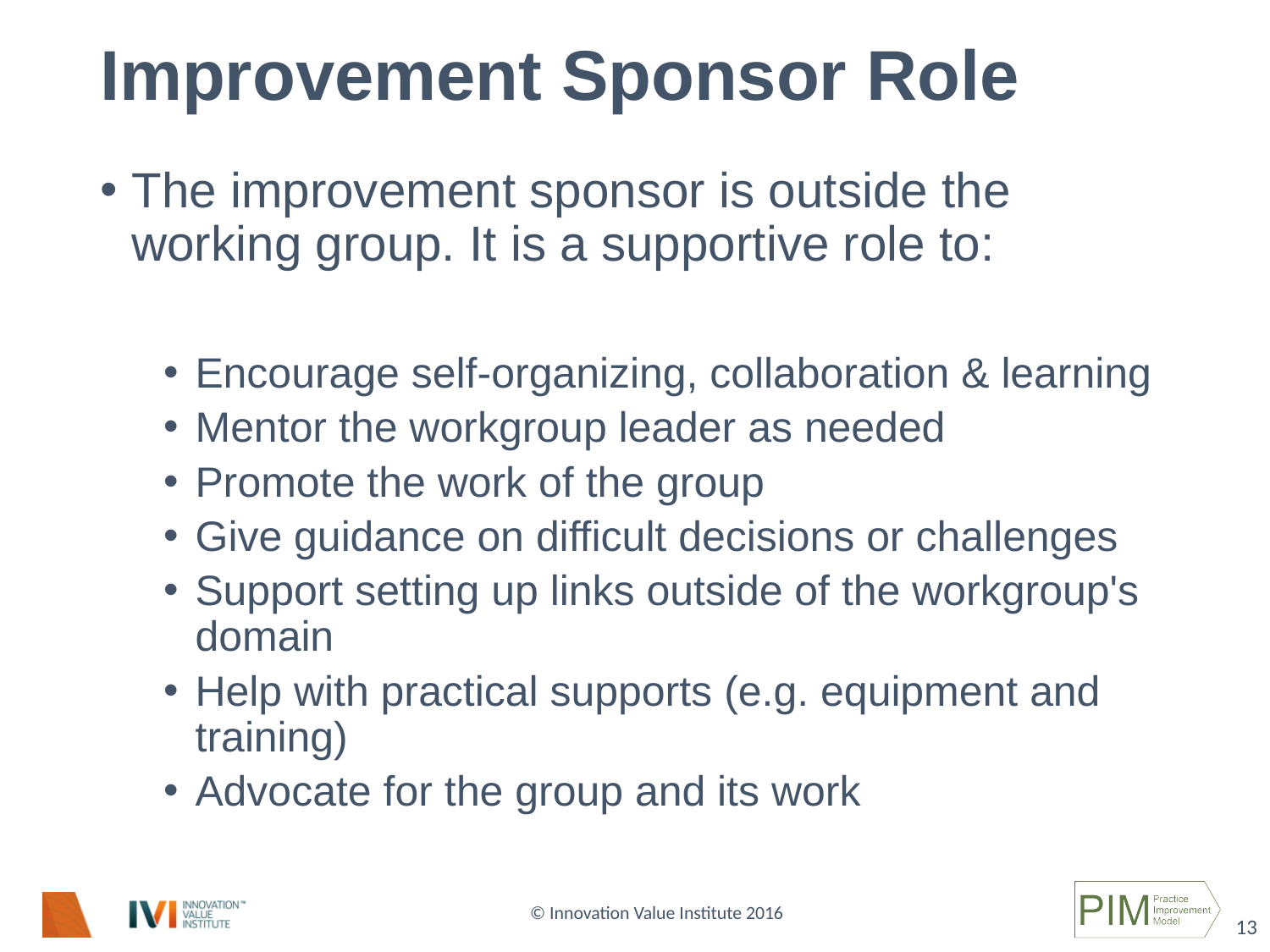

# Improvement Sponsor Role
The improvement sponsor is outside the working group. It is a supportive role to:

Encourage self-organizing, collaboration & learning
Mentor the workgroup leader as needed
Promote the work of the group
Give guidance on difficult decisions or challenges
Support setting up links outside of the workgroup's domain
Help with practical supports (e.g. equipment and training)
Advocate for the group and its work
13